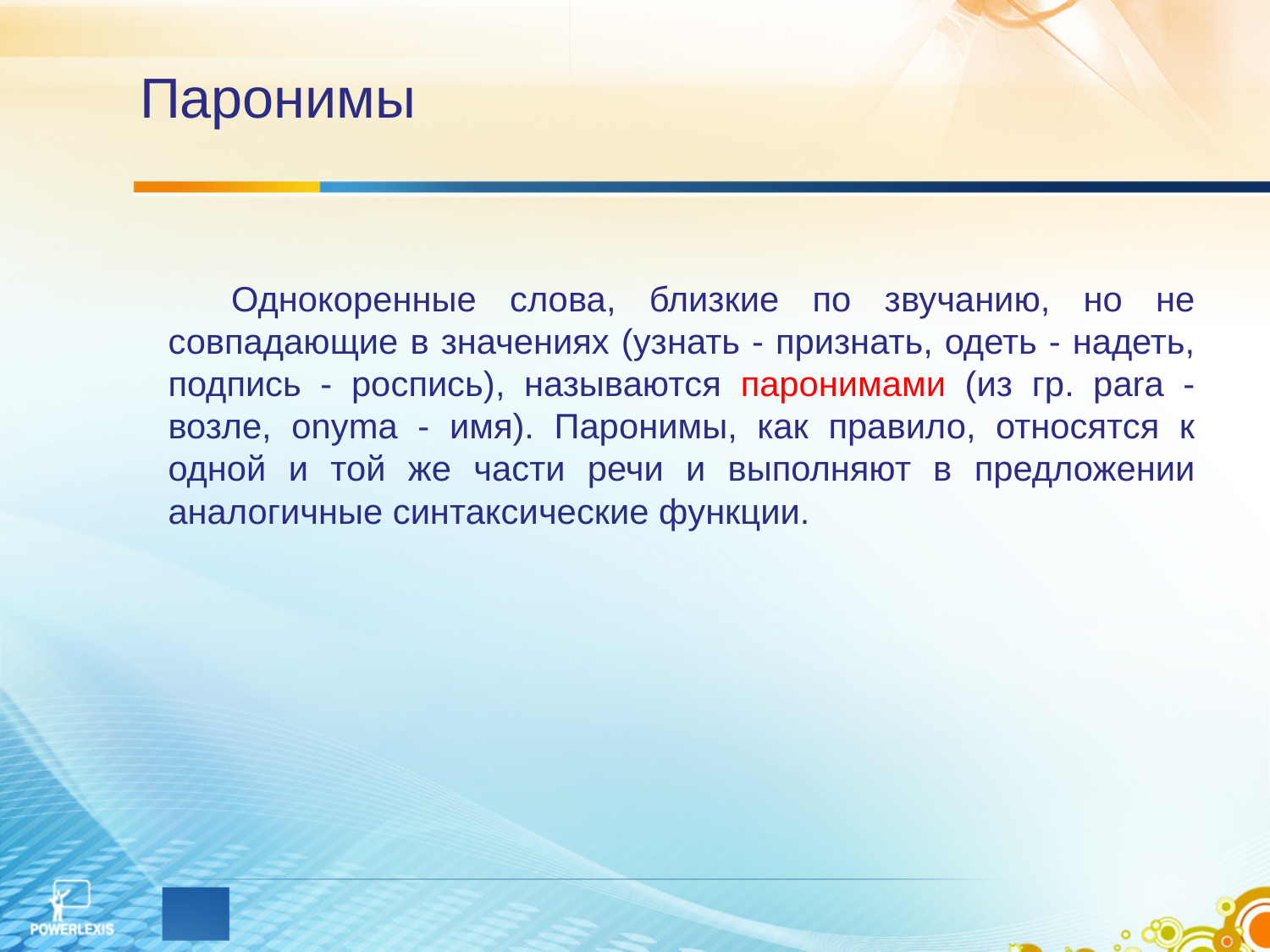

# Паронимы
   Однокоренные слова, близкие по звучанию, но не совпадающие в значениях (узнать - признать, одеть - надеть, подпись - роспись), называются паронимами (из гр. para - возле, onyma - имя). Паронимы, как правило, относятся к одной и той же части речи и выполняют в предложении аналогичные синтаксические функции.